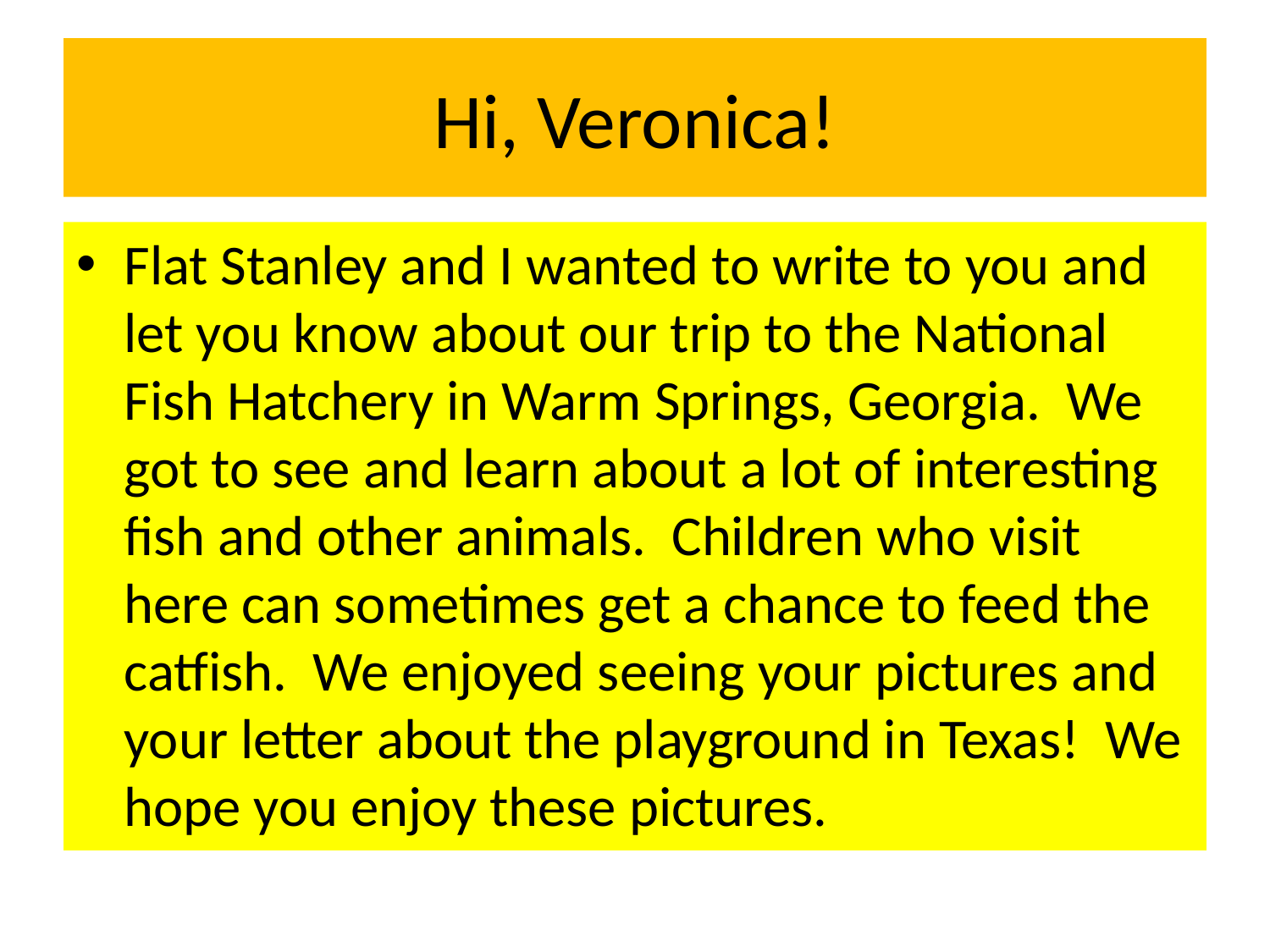

# Hi, Veronica!
Flat Stanley and I wanted to write to you and let you know about our trip to the National Fish Hatchery in Warm Springs, Georgia.  We got to see and learn about a lot of interesting fish and other animals.  Children who visit here can sometimes get a chance to feed the catfish.  We enjoyed seeing your pictures and your letter about the playground in Texas!  We hope you enjoy these pictures.